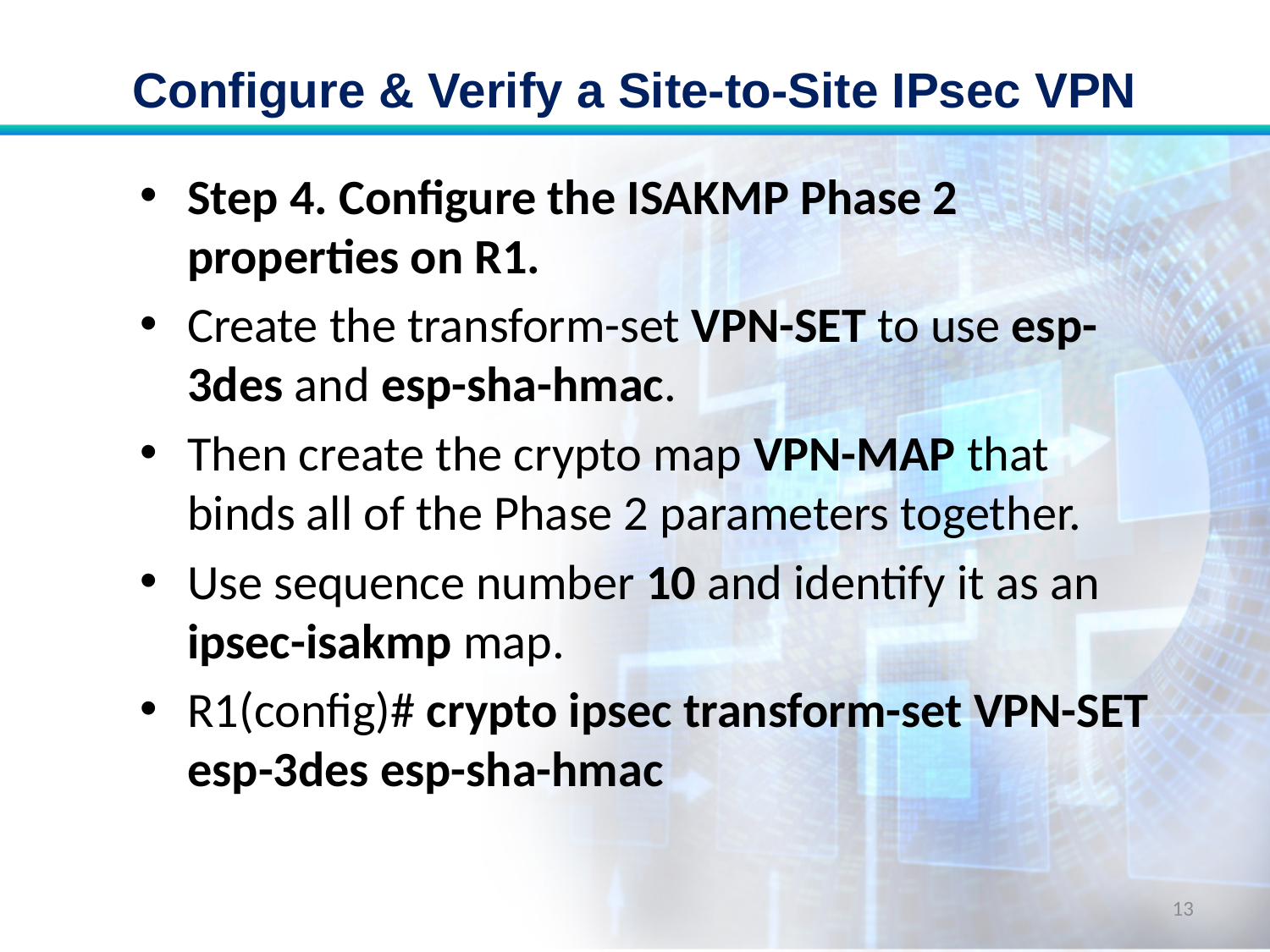

# Configure & Verify a Site-to-Site IPsec VPN
Step 4. Configure the ISAKMP Phase 2 properties on R1.
Create the transform-set VPN-SET to use esp-3des and esp-sha-hmac.
Then create the crypto map VPN-MAP that binds all of the Phase 2 parameters together.
Use sequence number 10 and identify it as an ipsec-isakmp map.
R1(config)# crypto ipsec transform-set VPN-SET esp-3des esp-sha-hmac

13